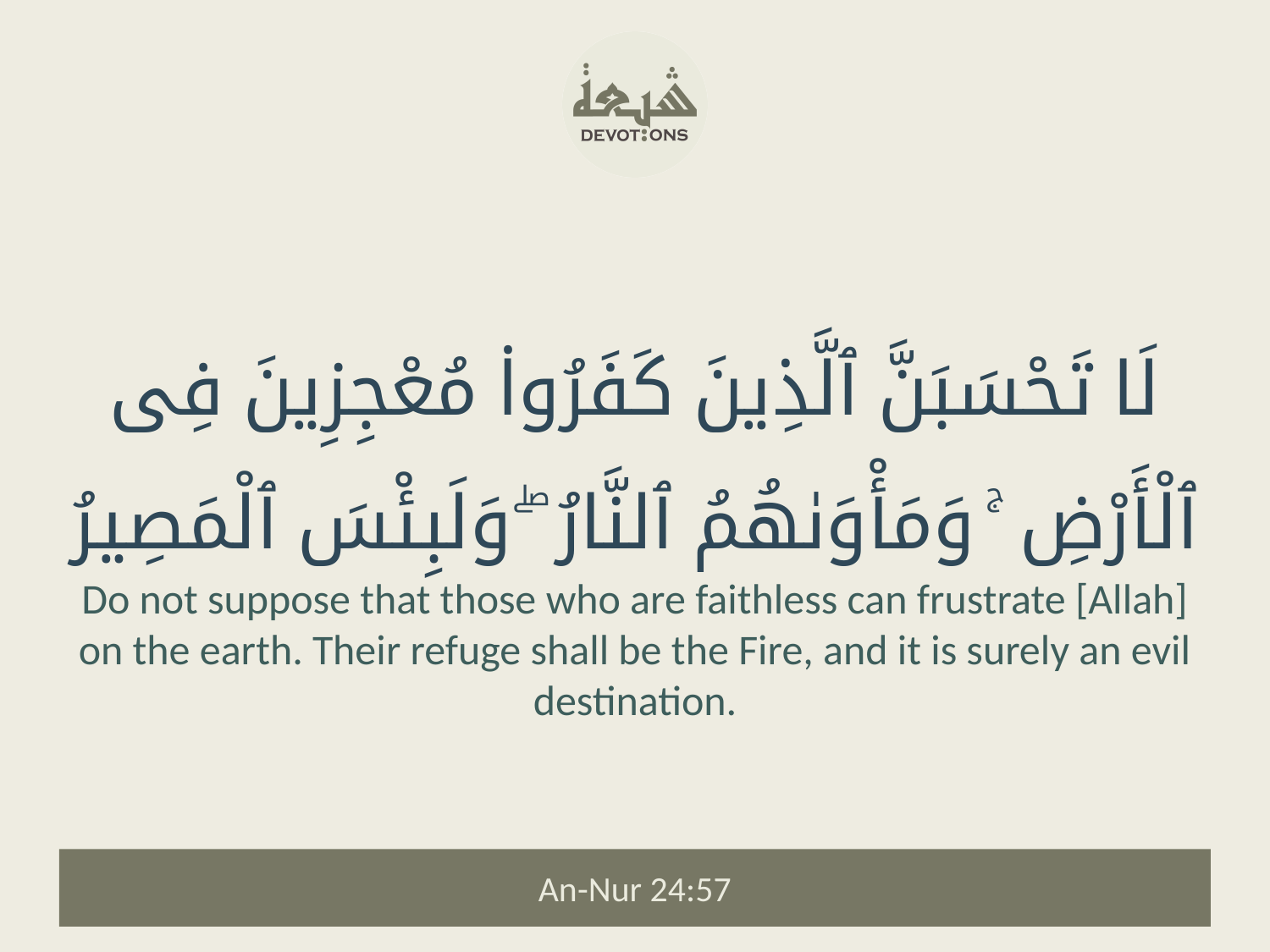

لَا تَحْسَبَنَّ ٱلَّذِينَ كَفَرُوا۟ مُعْجِزِينَ فِى ٱلْأَرْضِ ۚ وَمَأْوَىٰهُمُ ٱلنَّارُ ۖ وَلَبِئْسَ ٱلْمَصِيرُ
Do not suppose that those who are faithless can frustrate [Allah] on the earth. Their refuge shall be the Fire, and it is surely an evil destination.
An-Nur 24:57